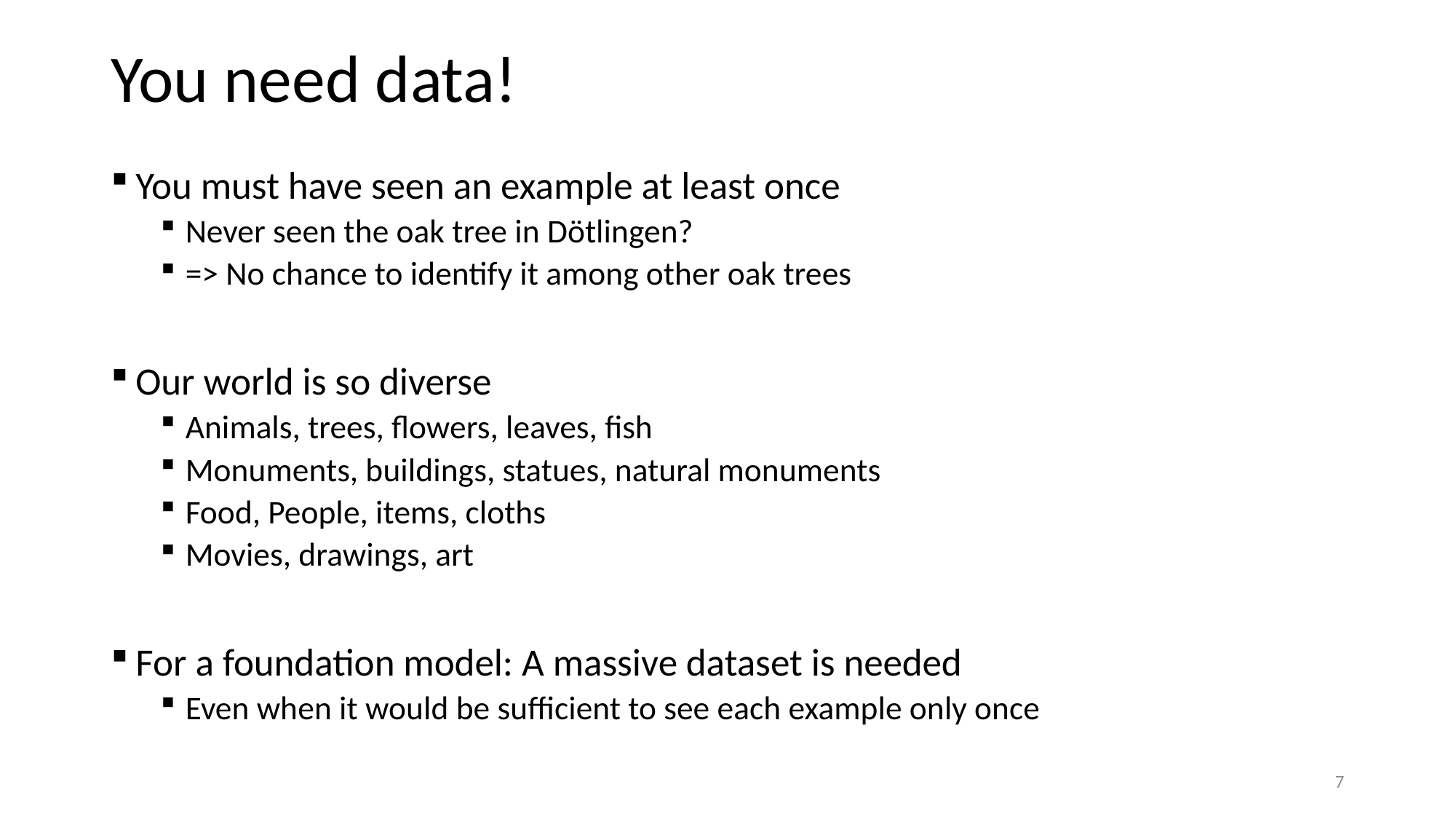

# You need data!
You must have seen an example at least once
Never seen the oak tree in Dötlingen?
=> No chance to identify it among other oak trees

Our world is so diverse
Animals, trees, flowers, leaves, fish
Monuments, buildings, statues, natural monuments
Food, People, items, cloths
Movies, drawings, art

For a foundation model: A massive dataset is needed
Even when it would be sufficient to see each example only once

7